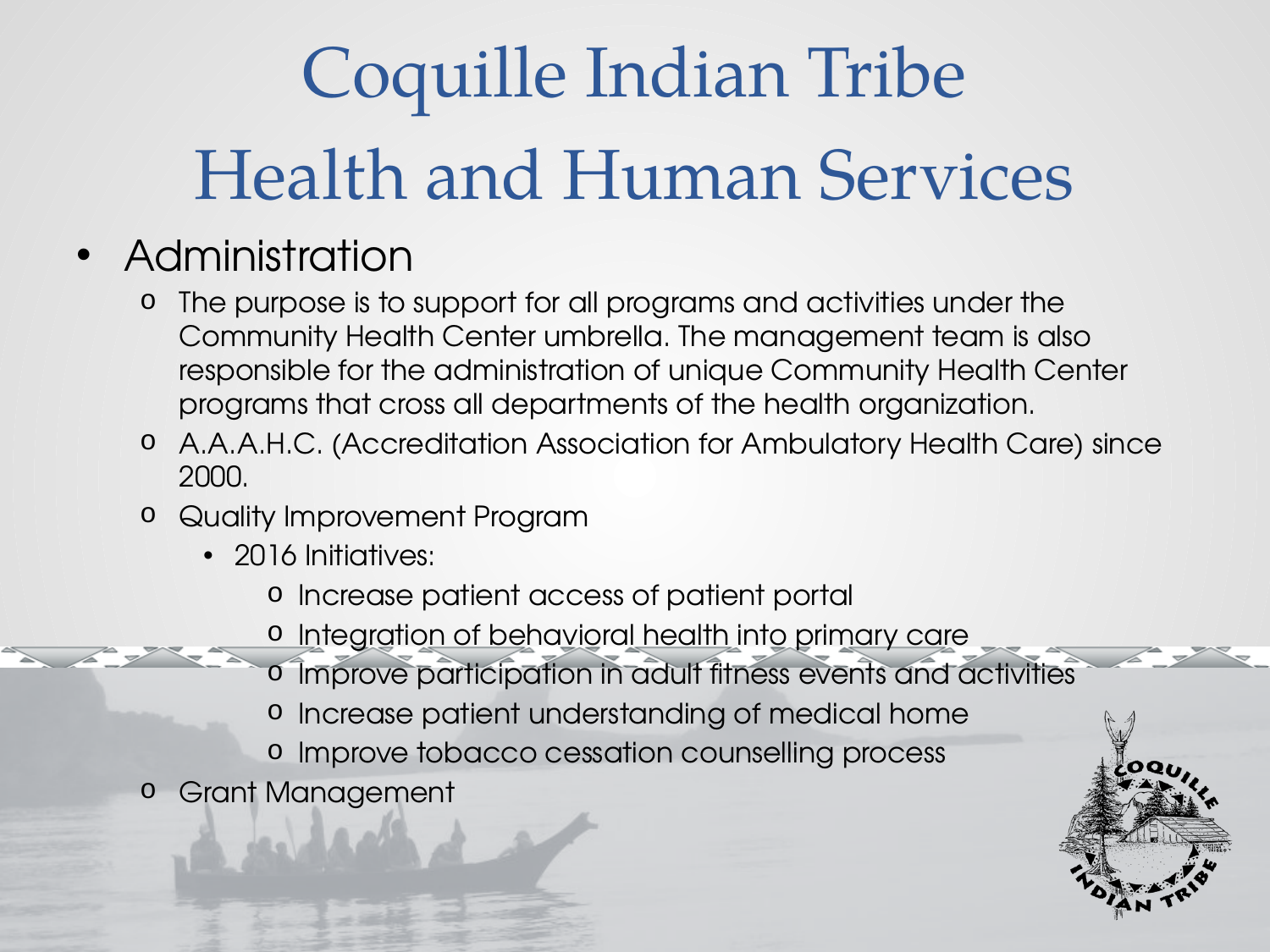

# Coquille Indian Tribe Health and Human Services
Administration
The purpose is to support for all programs and activities under the Community Health Center umbrella. The management team is also responsible for the administration of unique Community Health Center programs that cross all departments of the health organization.
A.A.A.H.C. (Accreditation Association for Ambulatory Health Care) since 2000.
Quality Improvement Program
2016 Initiatives:
Increase patient access of patient portal
Integration of behavioral health into primary care
Improve participation in adult fitness events and activities
Increase patient understanding of medical home
Improve tobacco cessation counselling process
Grant Management